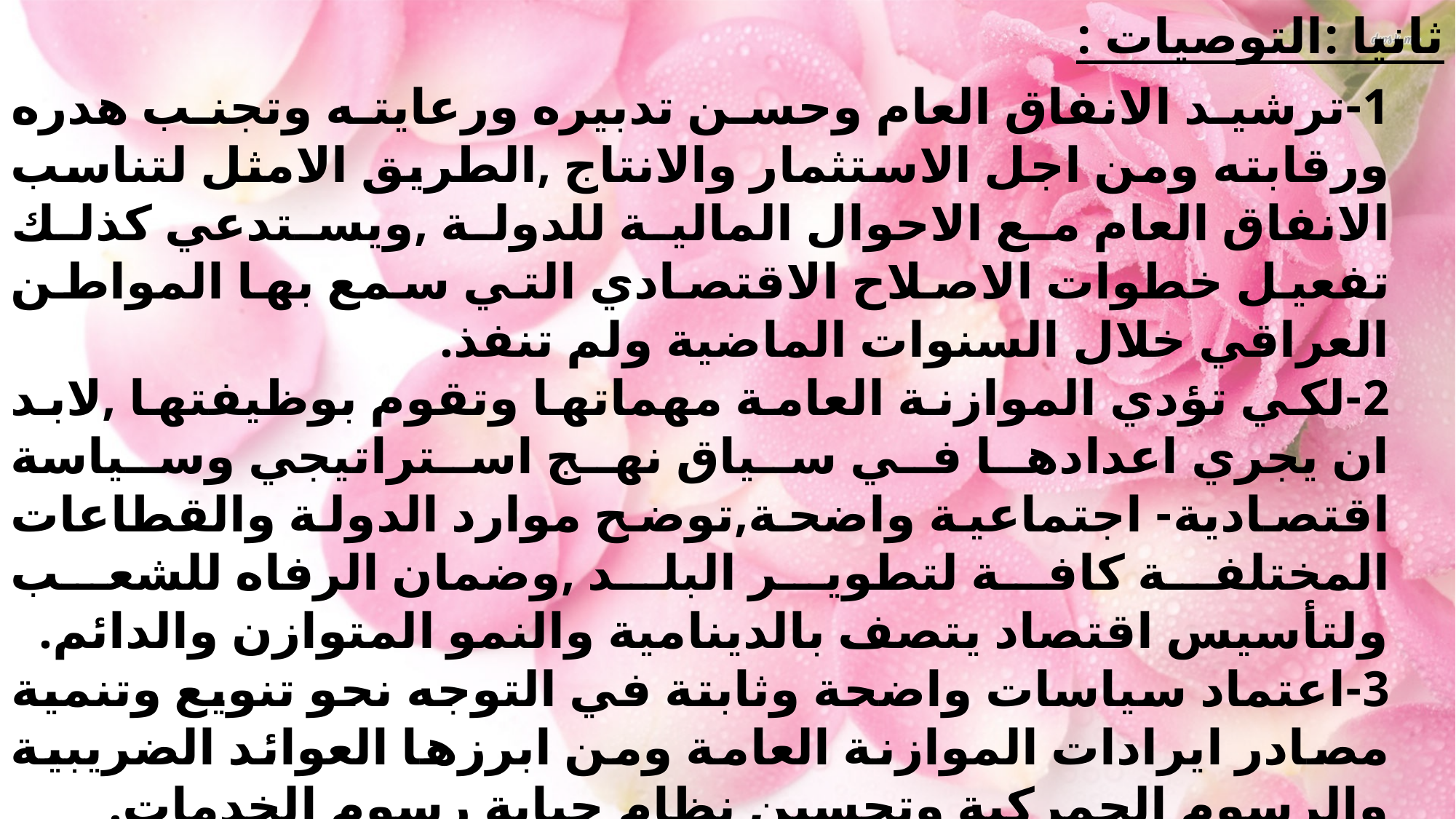

ثانيا :التوصيات :
1-ترشيد الانفاق العام وحسن تدبيره ورعايته وتجنب هدره ورقابته ومن اجل الاستثمار والانتاج ,الطريق الامثل لتناسب الانفاق العام مع الاحوال المالية للدولة ,ويستدعي كذلك تفعيل خطوات الاصلاح الاقتصادي التي سمع بها المواطن العراقي خلال السنوات الماضية ولم تنفذ.
2-لكي تؤدي الموازنة العامة مهماتها وتقوم بوظيفتها ,لابد ان يجري اعدادها في سياق نهج استراتيجي وسياسة اقتصادية- اجتماعية واضحة,توضح موارد الدولة والقطاعات المختلفة كافة لتطوير البلد ,وضمان الرفاه للشعب ولتأسيس اقتصاد يتصف بالدينامية والنمو المتوازن والدائم.
3-اعتماد سياسات واضحة وثابتة في التوجه نحو تنويع وتنمية مصادر ايرادات الموازنة العامة ومن ابرزها العوائد الضريبية والرسوم الجمركية وتحسين نظام جباية رسوم الخدمات.
4-مكافحة الفساد المالي وتطوير اجهزة الرقابة المالية لتمكينها من مراقبة الترشيد
5- تقليص التكاليف الامنية من خلال توفير الامن.